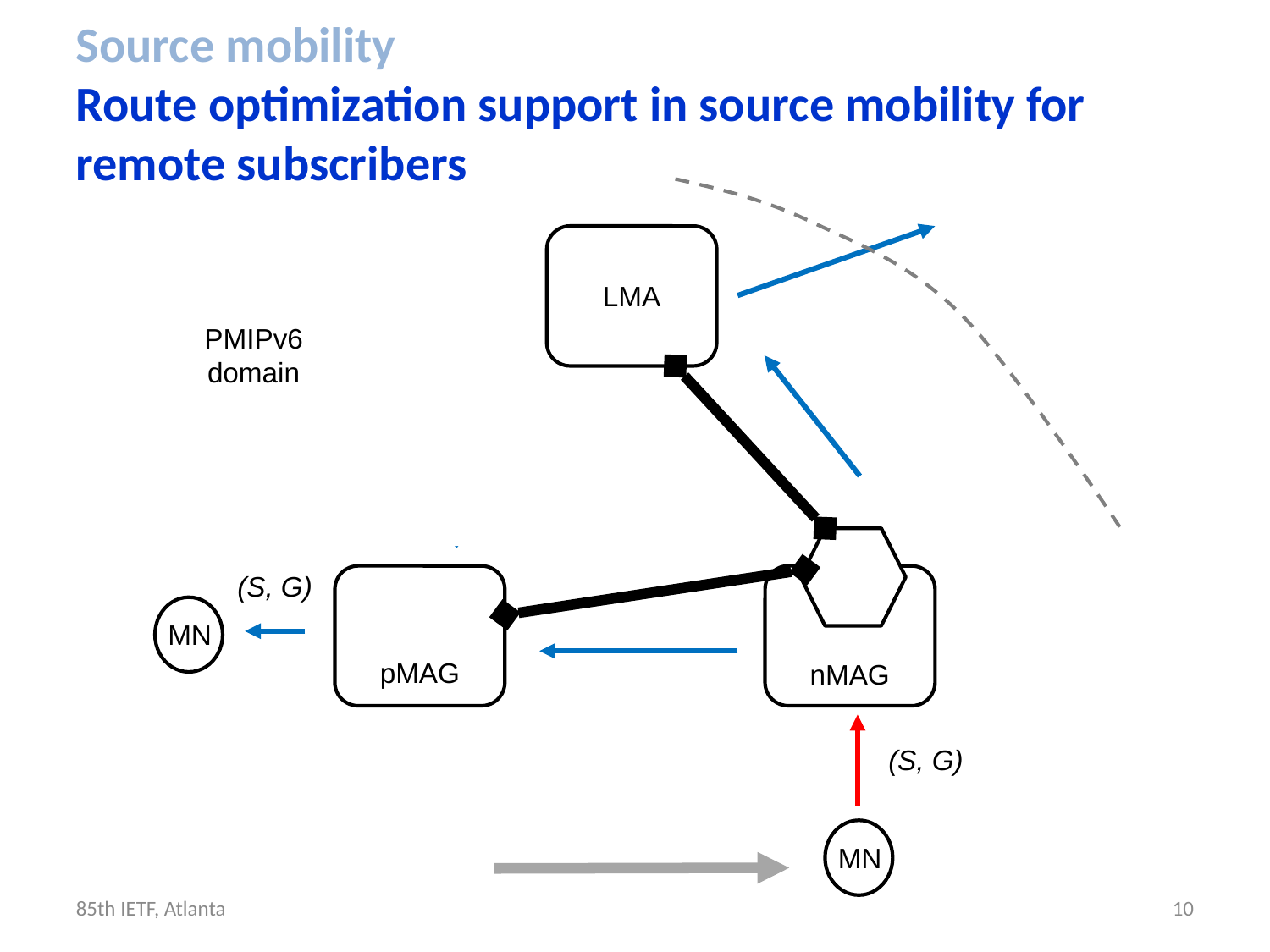

Source mobility
Route optimization support in source mobility for remote subscribers

LMA
PMIPv6
domain

(S, G)

(S, G)

MN
pMAG
nMAG

(S, G)
(S, G)

MN

MN
85th IETF, Atlanta
10